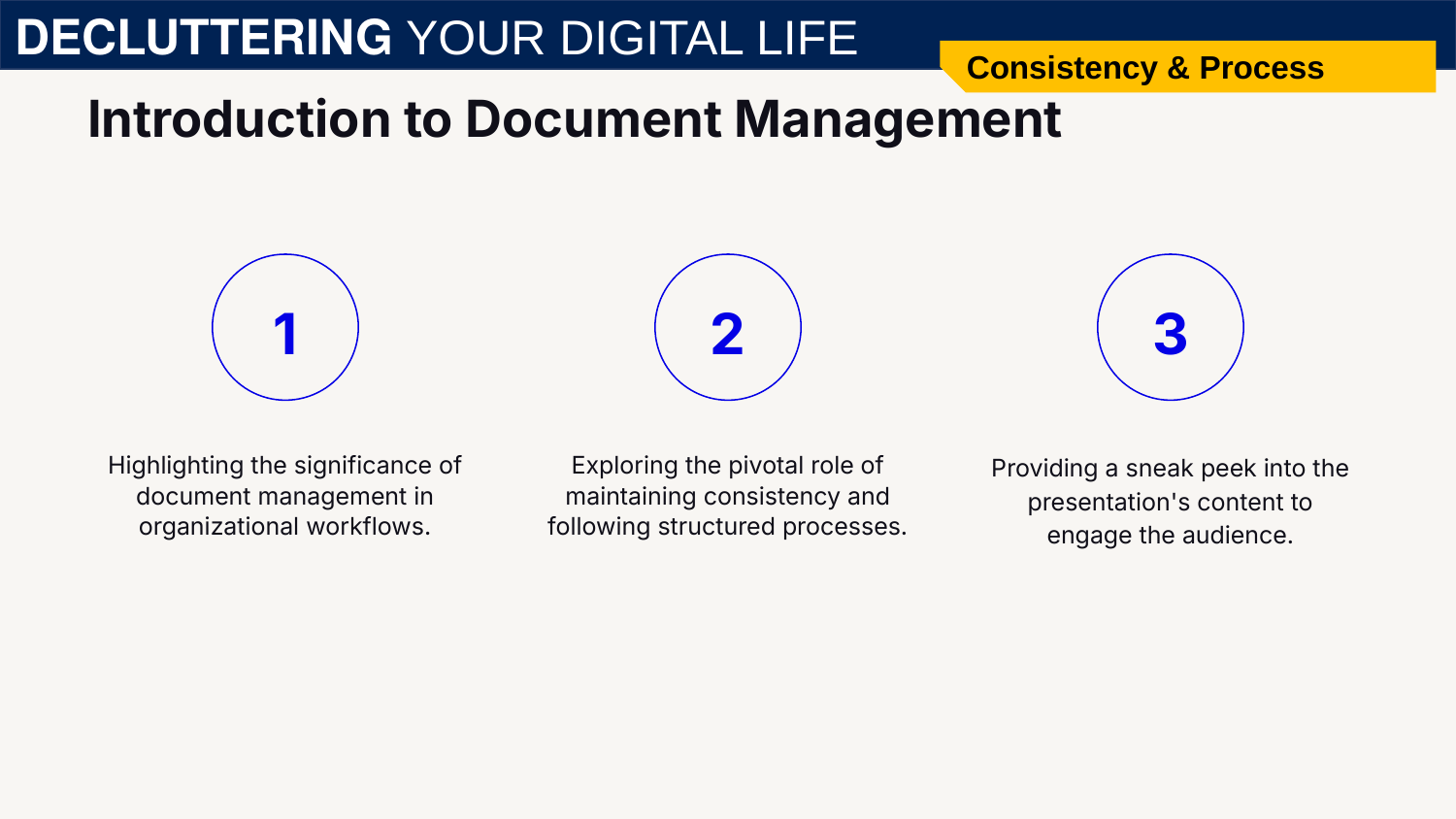

DECLUTTERING YOUR DIGITAL LIFE
Consistency & Process

# Introduction to Document Management
1
2
3
Highlighting the significance of document management in organizational workflows.
Exploring the pivotal role of maintaining consistency and following structured processes.
Providing a sneak peek into the presentation's content to engage the audience.